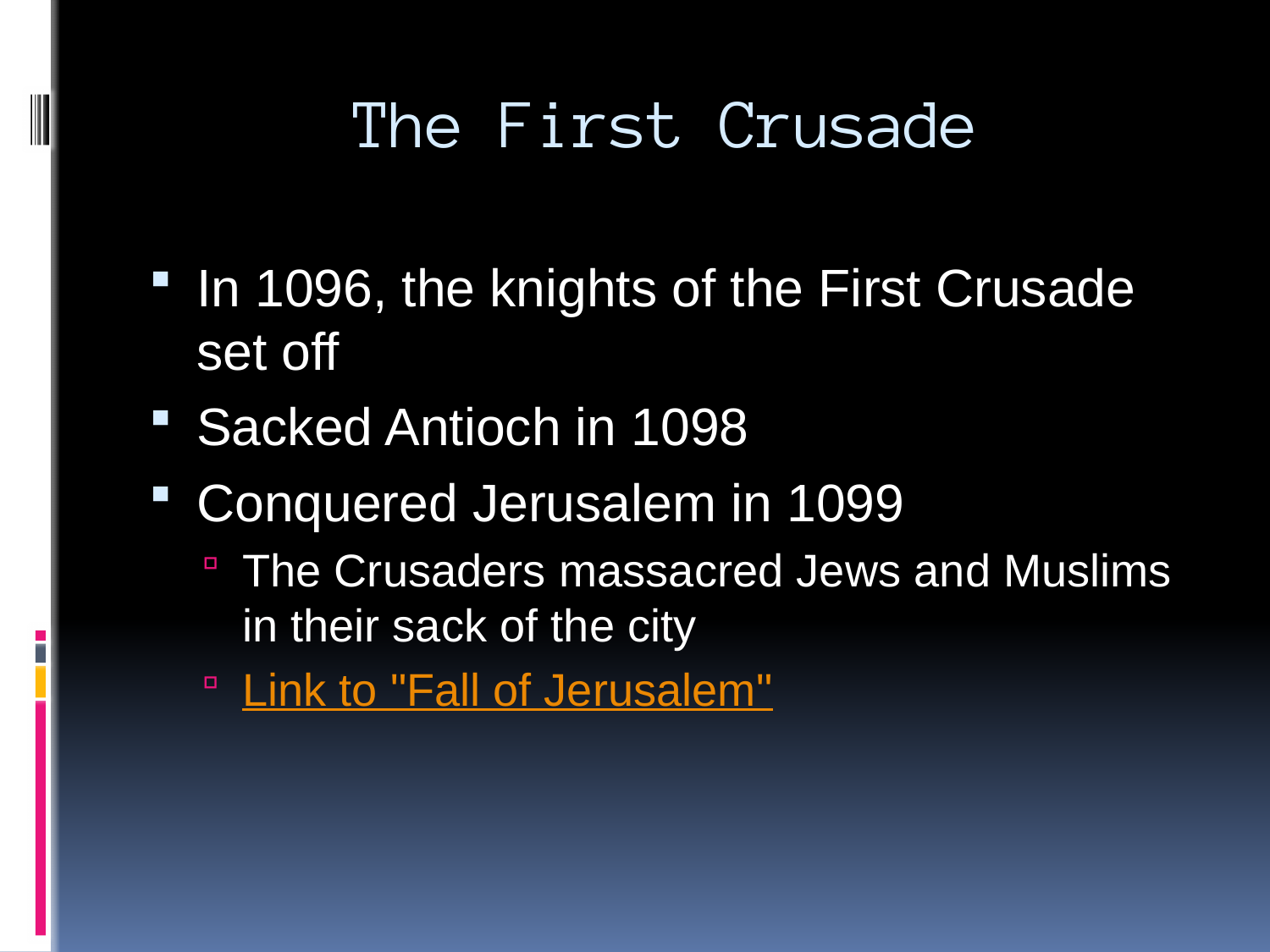

# The First Crusade
In 1096, the knights of the First Crusade set off
Sacked Antioch in 1098
Conquered Jerusalem in 1099
The Crusaders massacred Jews and Muslims in their sack of the city
Link to "Fall of Jerusalem"